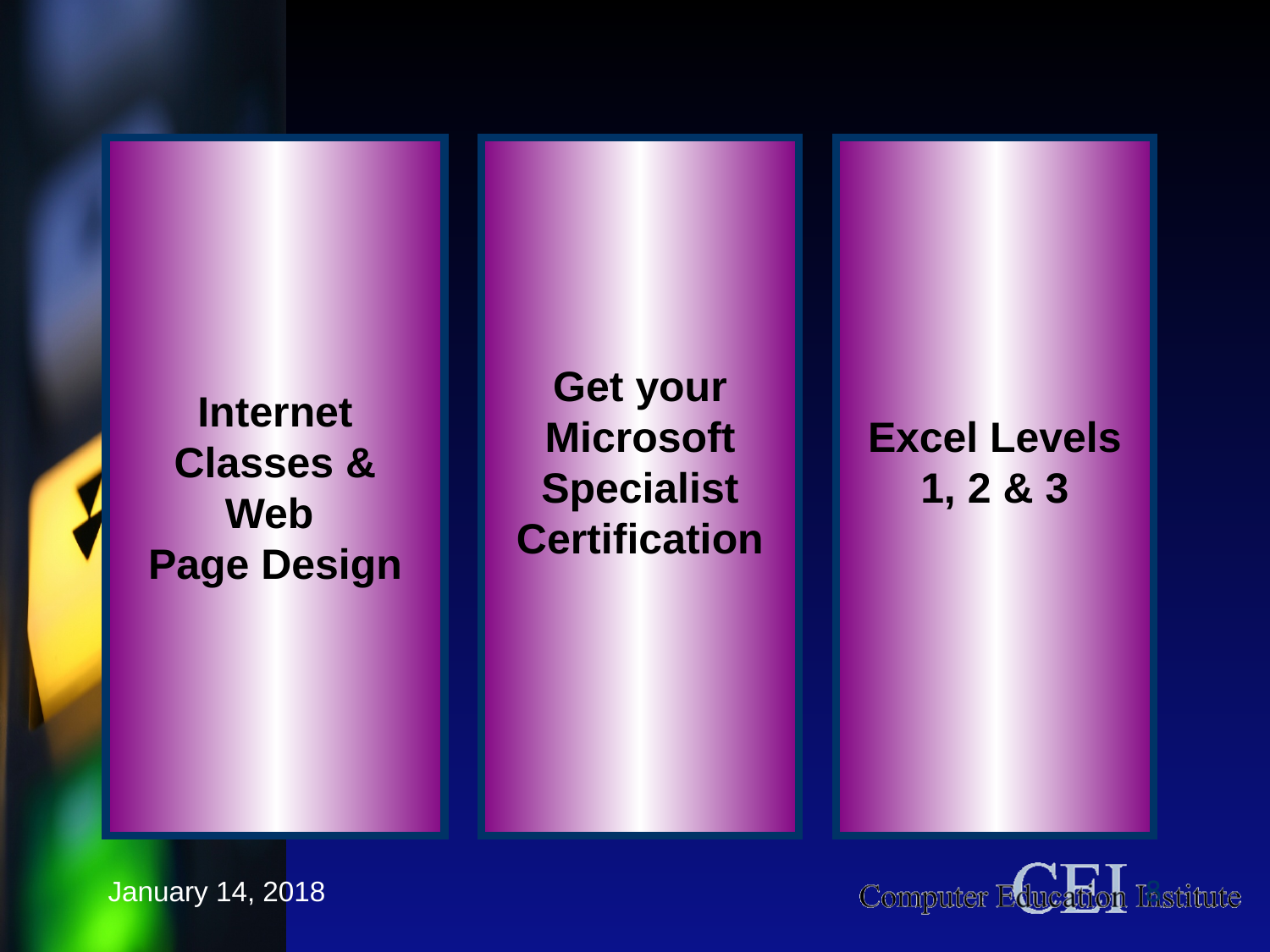

Internet
Classes &
Web
Page Design
Get your Microsoft Specialist Certification

Excel Levels 1, 2 & 3

January 14, 2018
8